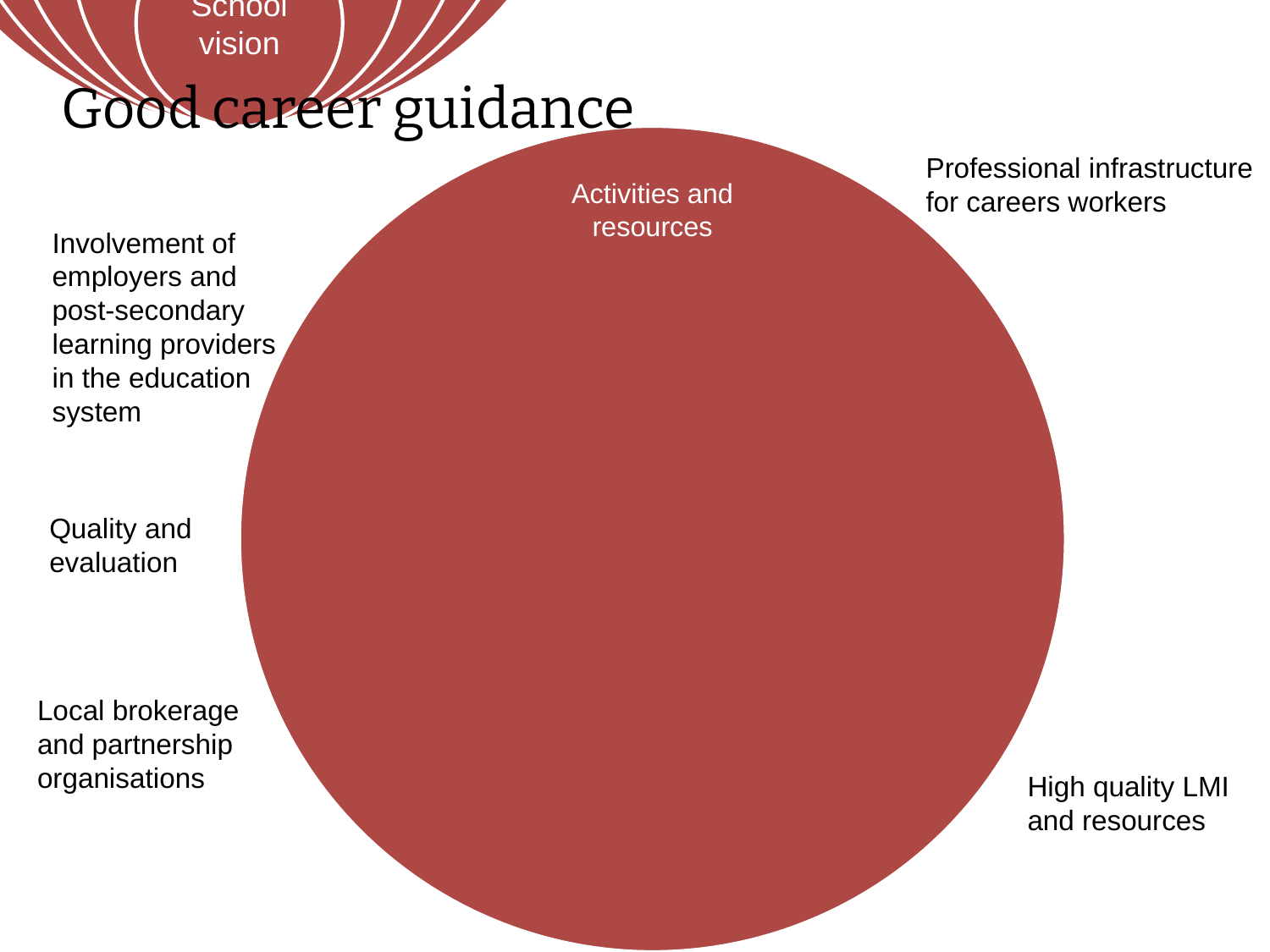

# Good career guidance
School vision
Activities and resources
Professional infrastructure for careers workers
Involvement of employers and post-secondary learning providers in the education system

Quality and evaluation

Local brokerage and partnership organisations

High quality LMI and resources